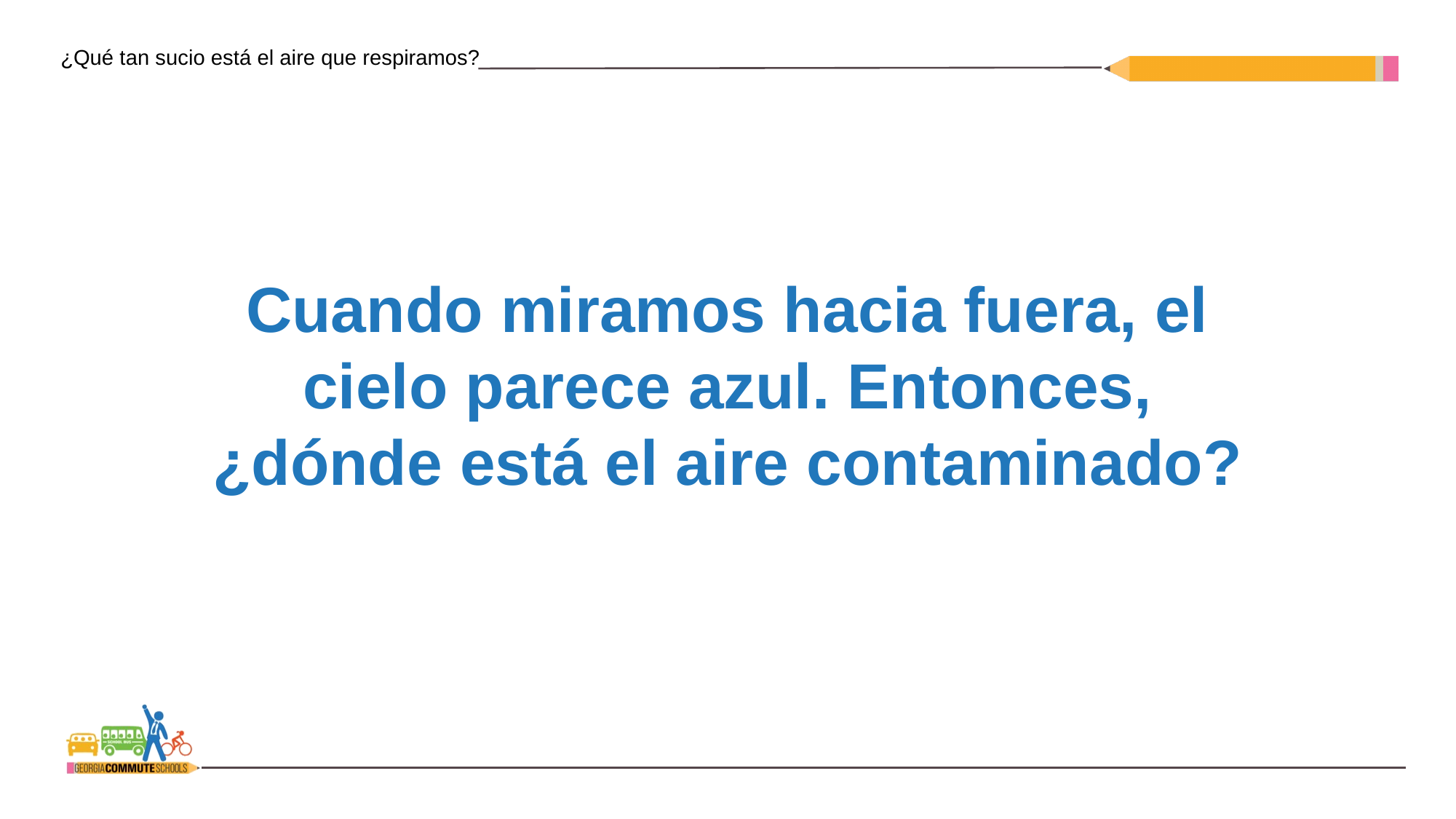

Cuando miramos hacia fuera, el cielo parece azul. Entonces, ¿dónde está el aire contaminado?